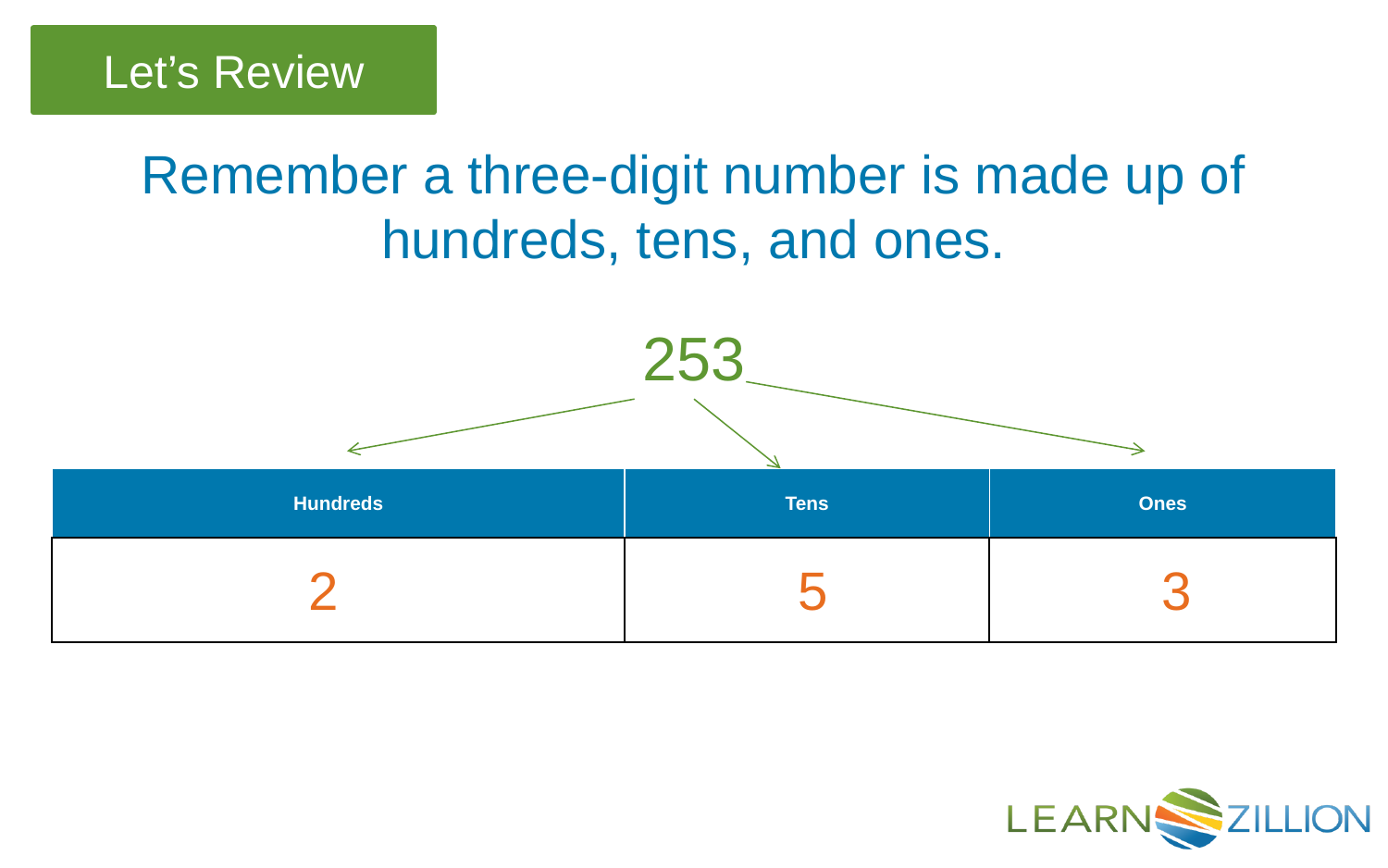

Remember a three-digit number is made up of hundreds, tens, and ones.
253
| Hundreds | Tens | Ones |
| --- | --- | --- |
|  |  |  |
| --- | --- | --- |
2

5
3